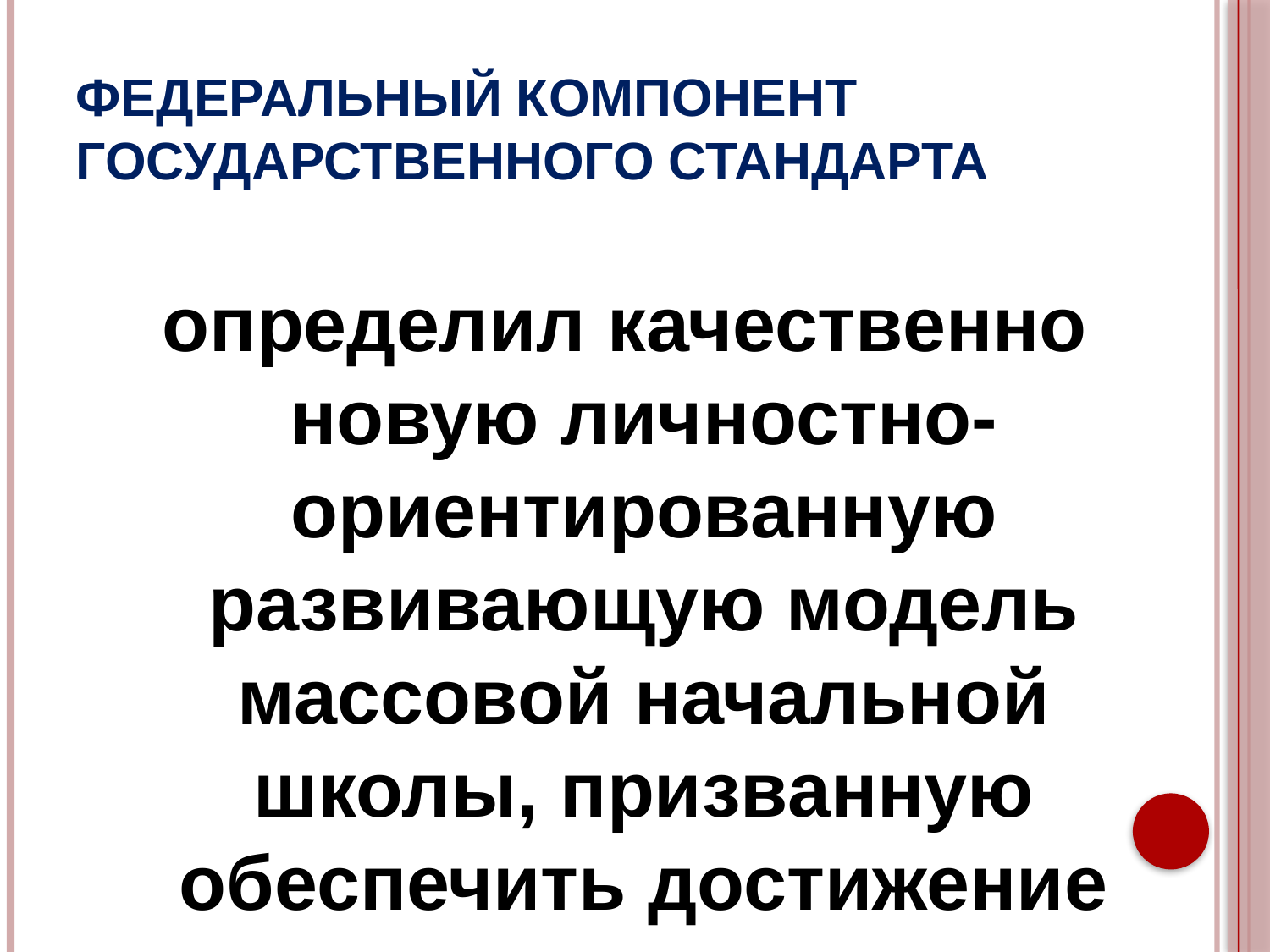

# Федеральный компонент государственного стандарта
определил качественно новую личностно-ориентированную развивающую модель массовой начальной школы, призванную обеспечить достижение следующих основных  целей: